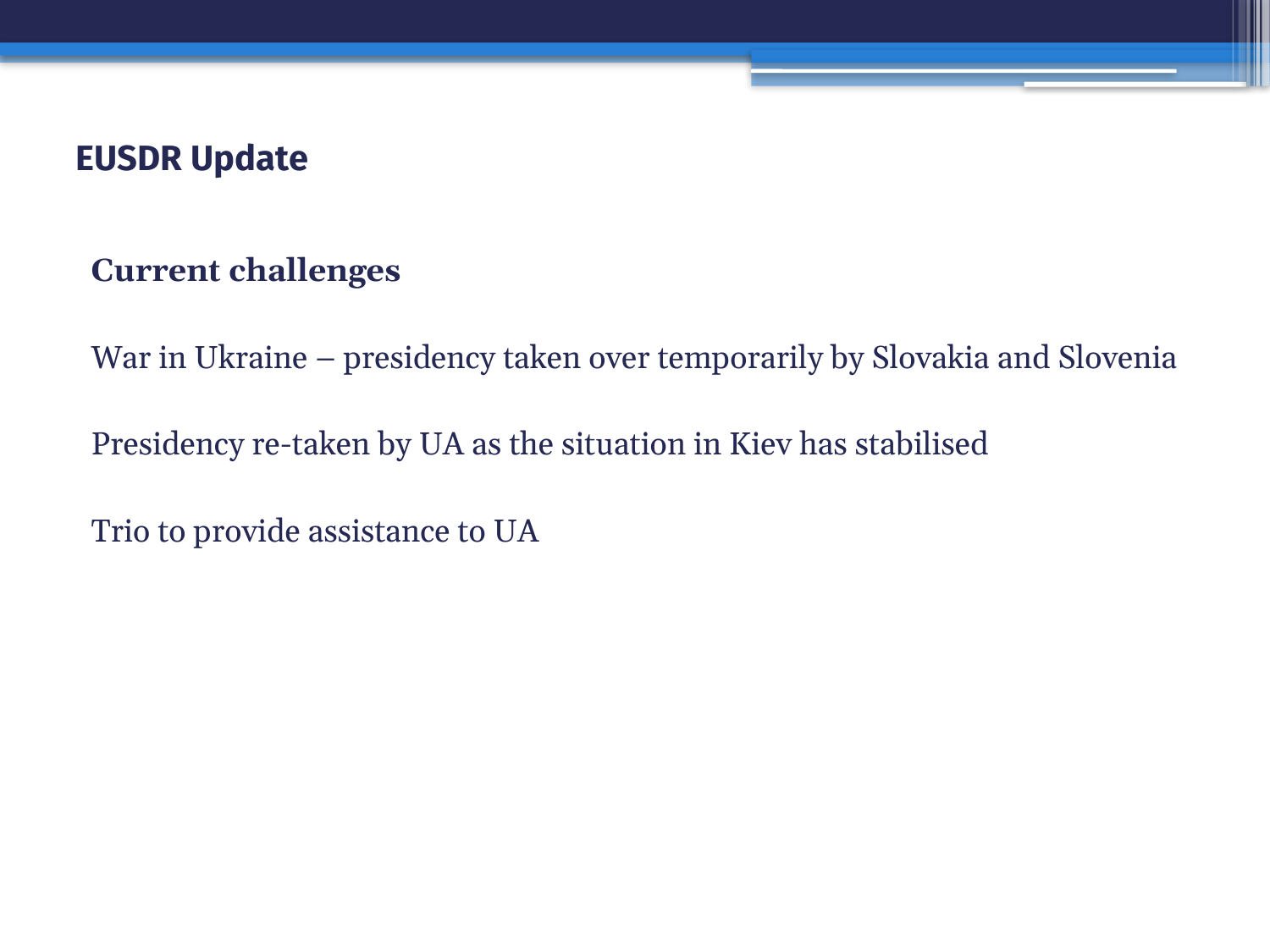

# EUSDR Update

Current challenges

War in Ukraine – presidency taken over temporarily by Slovakia and Slovenia

Presidency re-taken by UA as the situation in Kiev has stabilised

Trio to provide assistance to UA